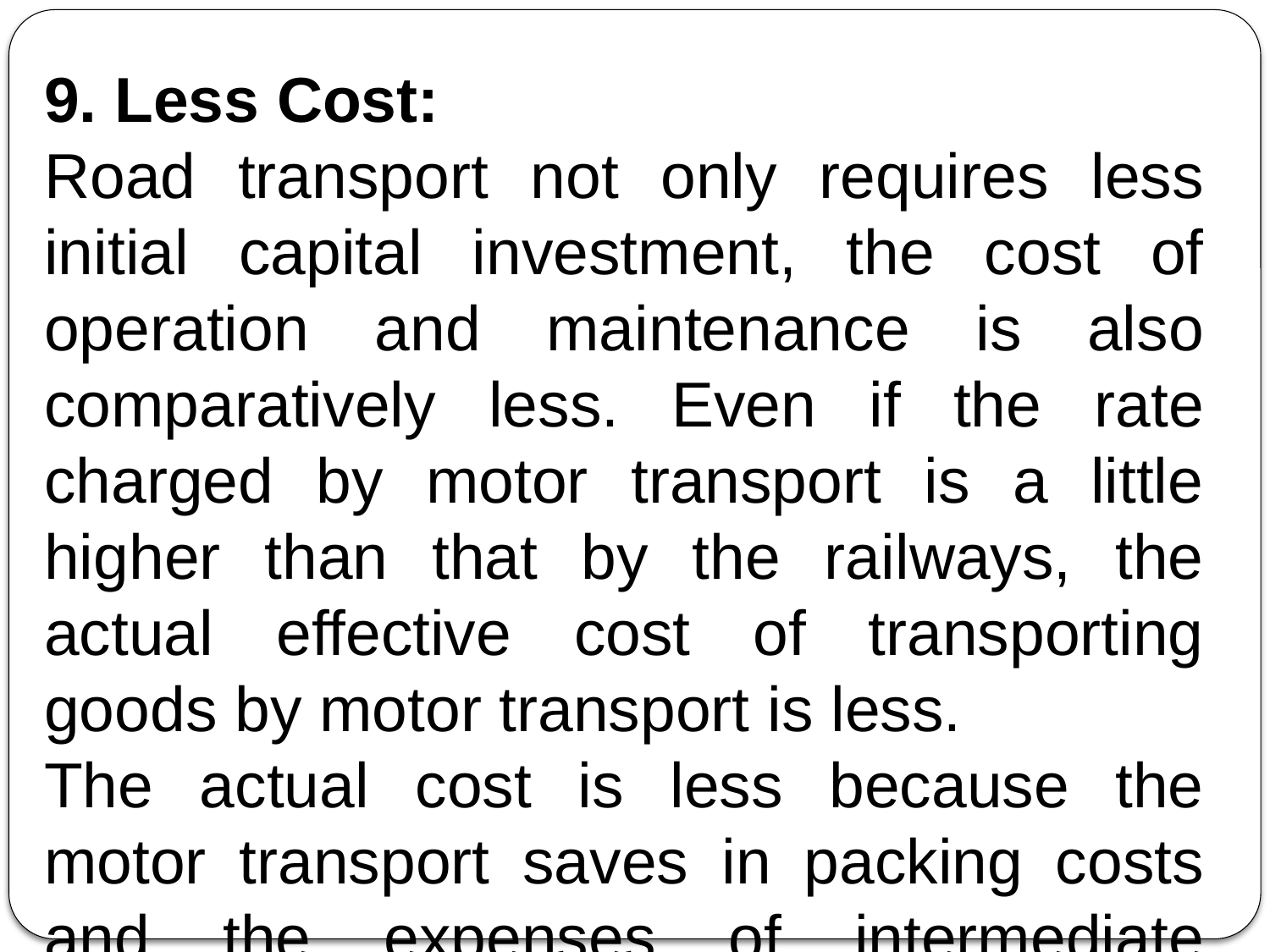

9. Less Cost:
Road transport not only requires less initial capital investment, the cost of operation and maintenance is also comparatively less. Even if the rate charged by motor transport is a little higher than that by the railways, the actual effective cost of transporting goods by motor transport is less.
The actual cost is less because the motor transport saves in packing costs and the expenses of intermediate loading, unloading and handling charges.